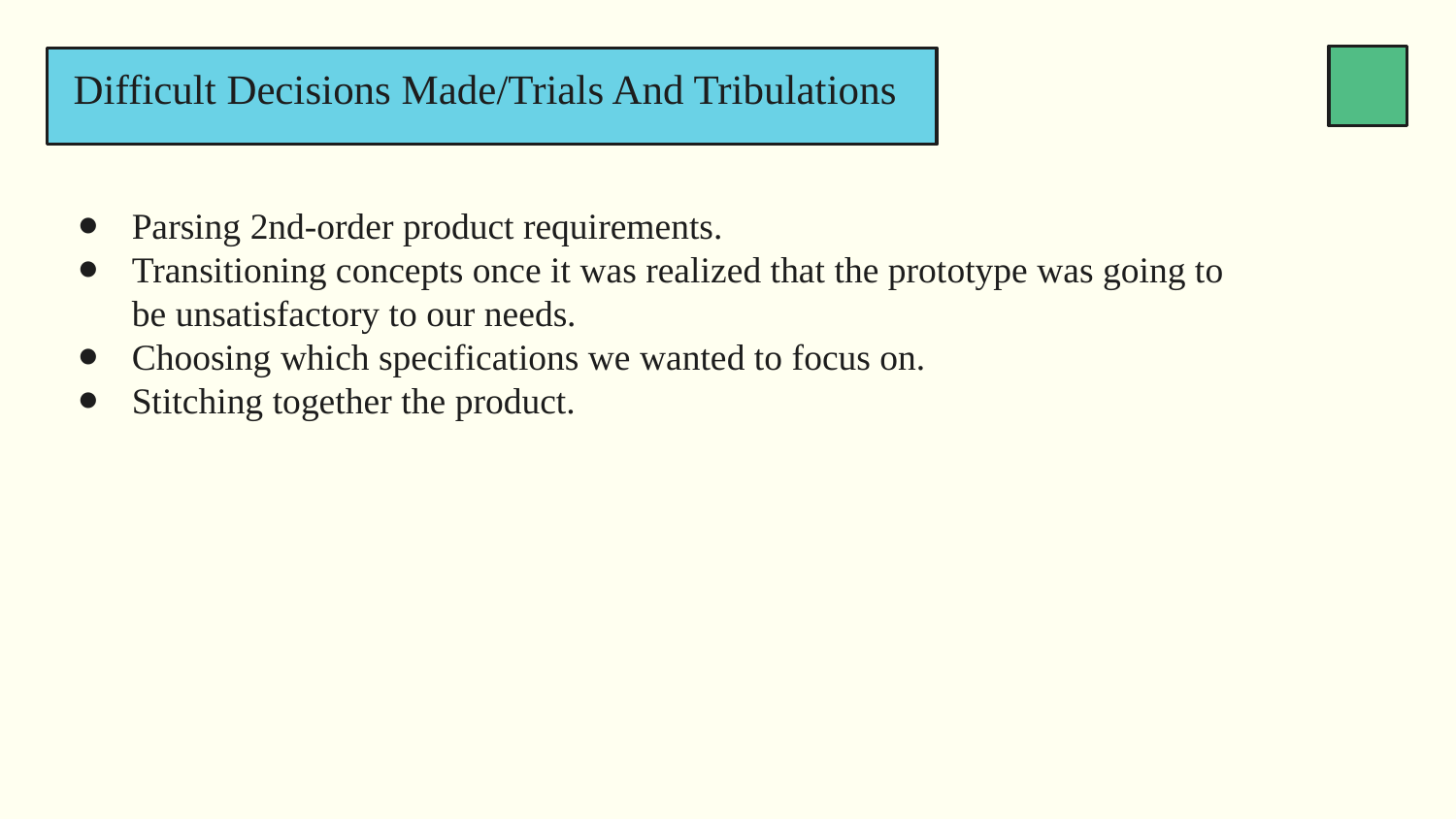

# Difficult Decisions Made/Trials And Tribulations
Parsing 2nd-order product requirements.
Transitioning concepts once it was realized that the prototype was going to be unsatisfactory to our needs.
Choosing which specifications we wanted to focus on.
Stitching together the product.